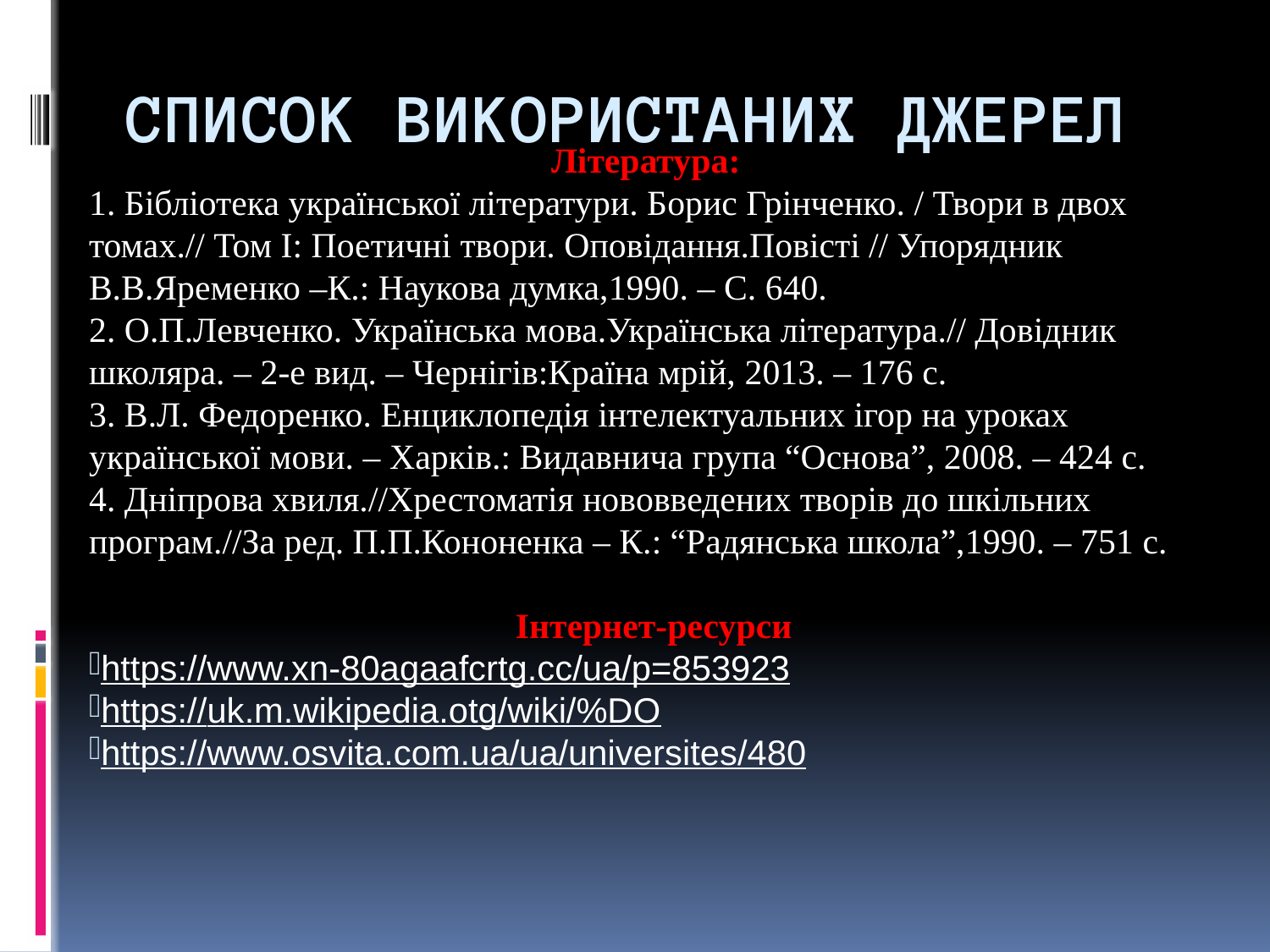

# Список використаних джерел
                                                    Література:
1. Бібліотека української літератури. Борис Грінченко. / Твори в двох томах.// Том І: Поетичні твори. Оповідання.Повісті // Упорядник В.В.Яременко –К.: Наукова думка,1990. – С. 640.
2. О.П.Левченко. Українська мова.Українська література.// Довідник школяра. – 2-е вид. – Чернігів:Країна мрій, 2013. – 176 с.
3. В.Л. Федоренко. Енциклопедія інтелектуальних ігор на уроках української мови. – Харків.: Видавнича група “Основа”, 2008. – 424 с.
4. Дніпрова хвиля.//Хрестоматія нововведених творів до шкільних програм.//За ред. П.П.Кононенка – К.: “Радянська школа”,1990. – 751 с.

                                                Інтернет-ресурси
https://www.xn-80agaafcrtg.cc/ua/p=853923
https://uk.m.wikipedia.otg/wiki/%DO
https://www.osvita.com.ua/ua/universites/480